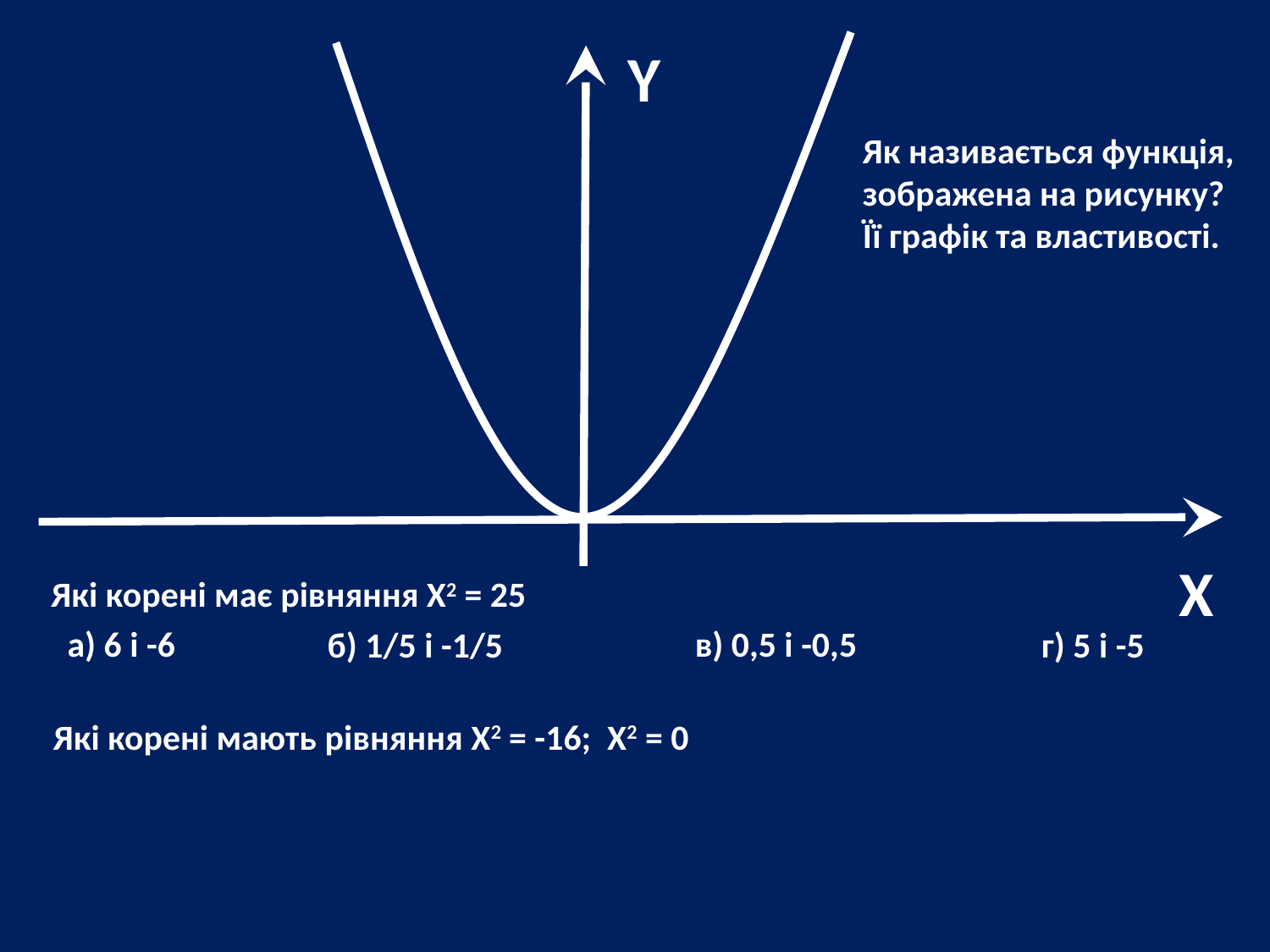

Y
Як називається функція, зображена на рисунку? Її графік та властивості.
X
Які корені має рівняння Х2 = 25
а) 6 і -6
в) 0,5 і -0,5
б) 1/5 і -1/5
г) 5 і -5
Які корені мають рівняння Х2 = -16;  Х2 = 0